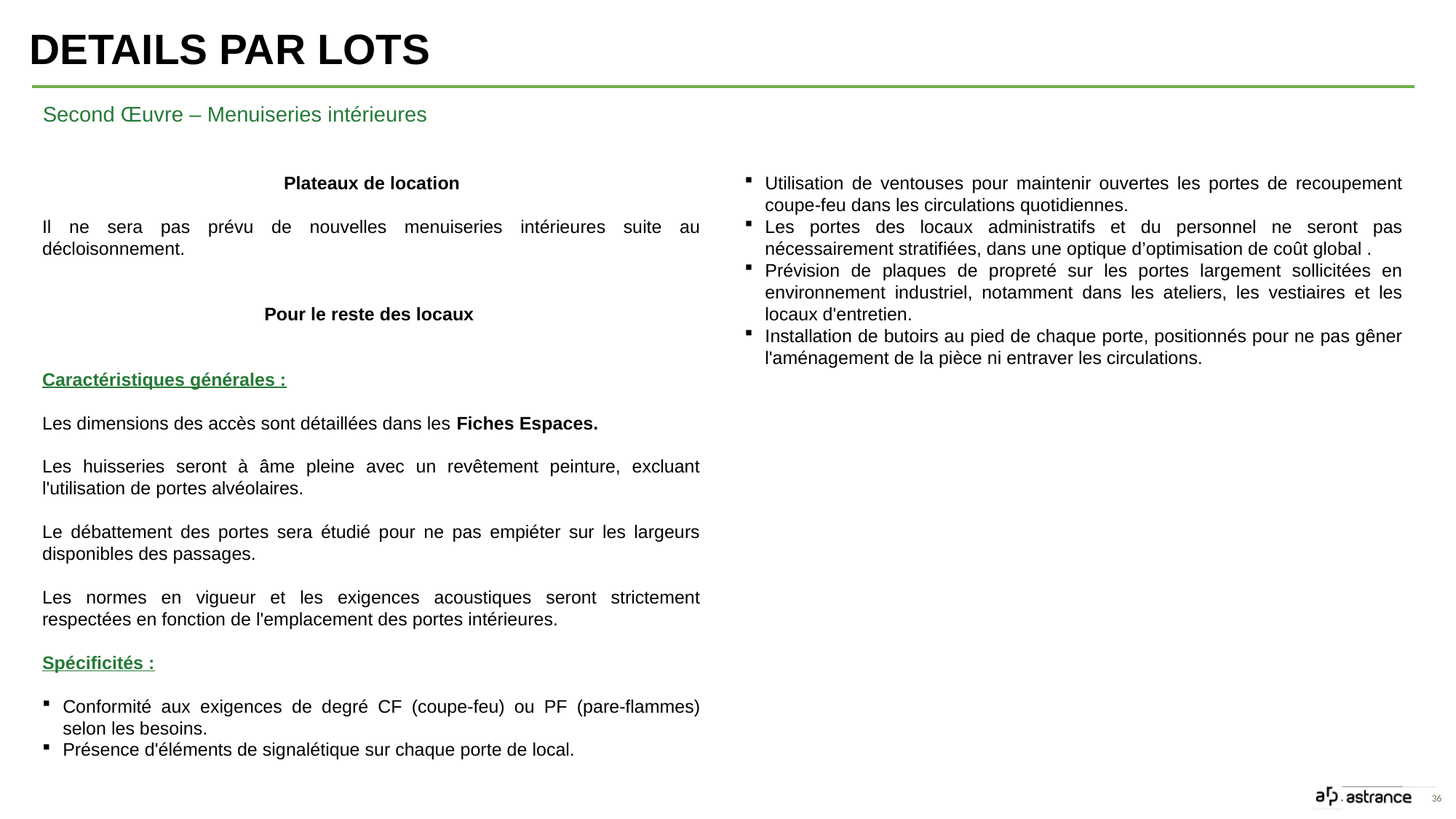

Details par lots
Second Œuvre – Menuiseries intérieures
Plateaux de location

Il ne sera pas prévu de nouvelles menuiseries intérieures suite au décloisonnement.

Pour le reste des locaux

Caractéristiques générales :

Les dimensions des accès sont détaillées dans les Fiches Espaces.

Les huisseries seront à âme pleine avec un revêtement peinture, excluant l'utilisation de portes alvéolaires.

Le débattement des portes sera étudié pour ne pas empiéter sur les largeurs disponibles des passages.

Les normes en vigueur et les exigences acoustiques seront strictement respectées en fonction de l'emplacement des portes intérieures.

Spécificités :

Conformité aux exigences de degré CF (coupe-feu) ou PF (pare-flammes) selon les besoins.
Présence d'éléments de signalétique sur chaque porte de local.
Utilisation de ventouses pour maintenir ouvertes les portes de recoupement coupe-feu dans les circulations quotidiennes.
Les portes des locaux administratifs et du personnel ne seront pas nécessairement stratifiées, dans une optique d’optimisation de coût global .
Prévision de plaques de propreté sur les portes largement sollicitées en environnement industriel, notamment dans les ateliers, les vestiaires et les locaux d'entretien.
Installation de butoirs au pied de chaque porte, positionnés pour ne pas gêner l'aménagement de la pièce ni entraver les circulations.

36